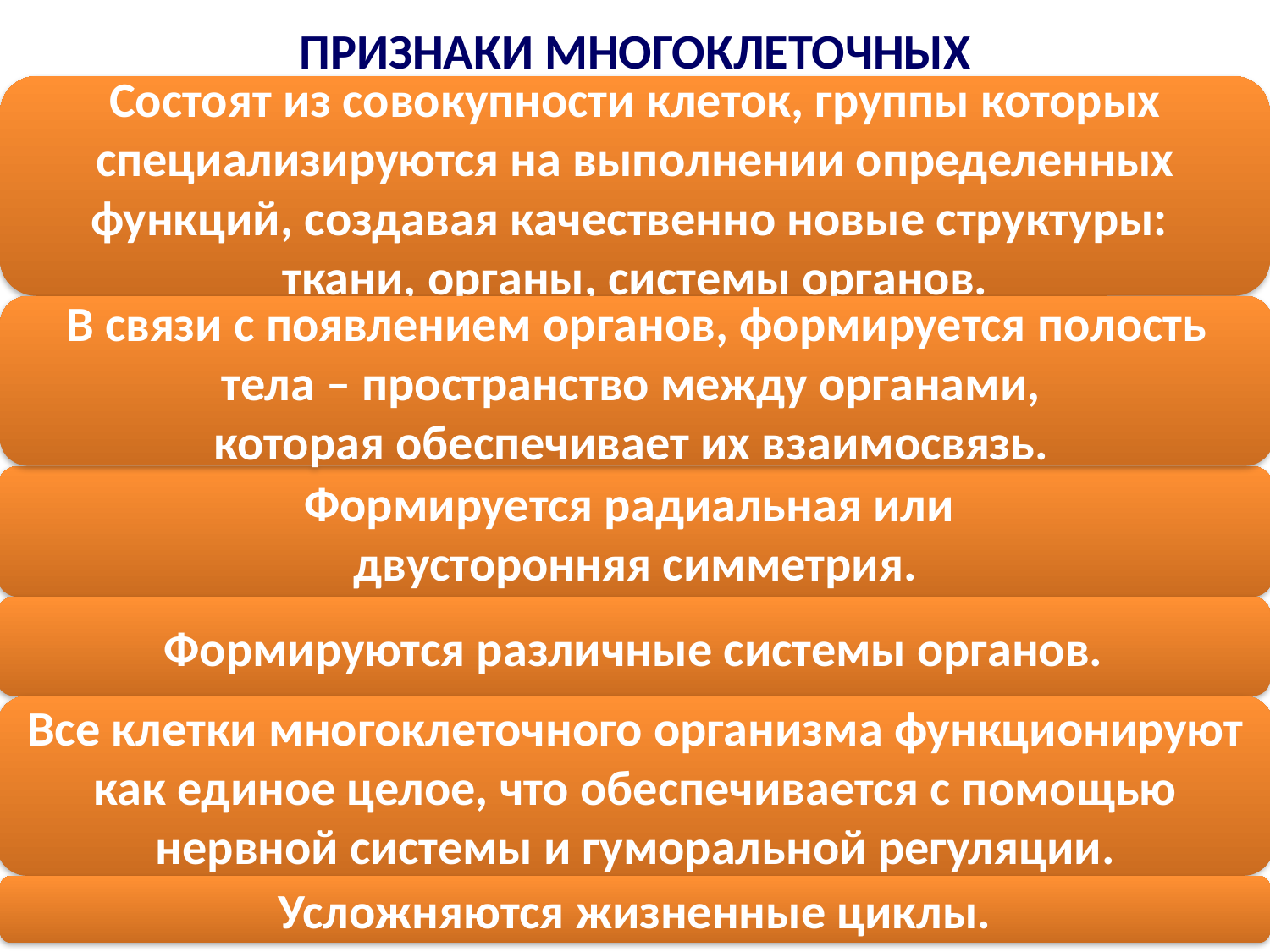

ПРИЗНАКИ МНОГОКЛЕТОЧНЫХ
Состоят из совокупности клеток, группы которых специализируются на выполнении определенных функций, создавая качественно новые структуры:
ткани, органы, системы органов.
В связи с появлением органов, формируется полость тела – пространство между органами,
которая обеспечивает их взаимосвязь.
Формируется радиальная или
двусторонняя симметрия.
Формируются различные системы органов.
Все клетки многоклеточного организма функционируют как единое целое, что обеспечивается с помощью нервной системы и гуморальной регуляции.
Усложняются жизненные циклы.